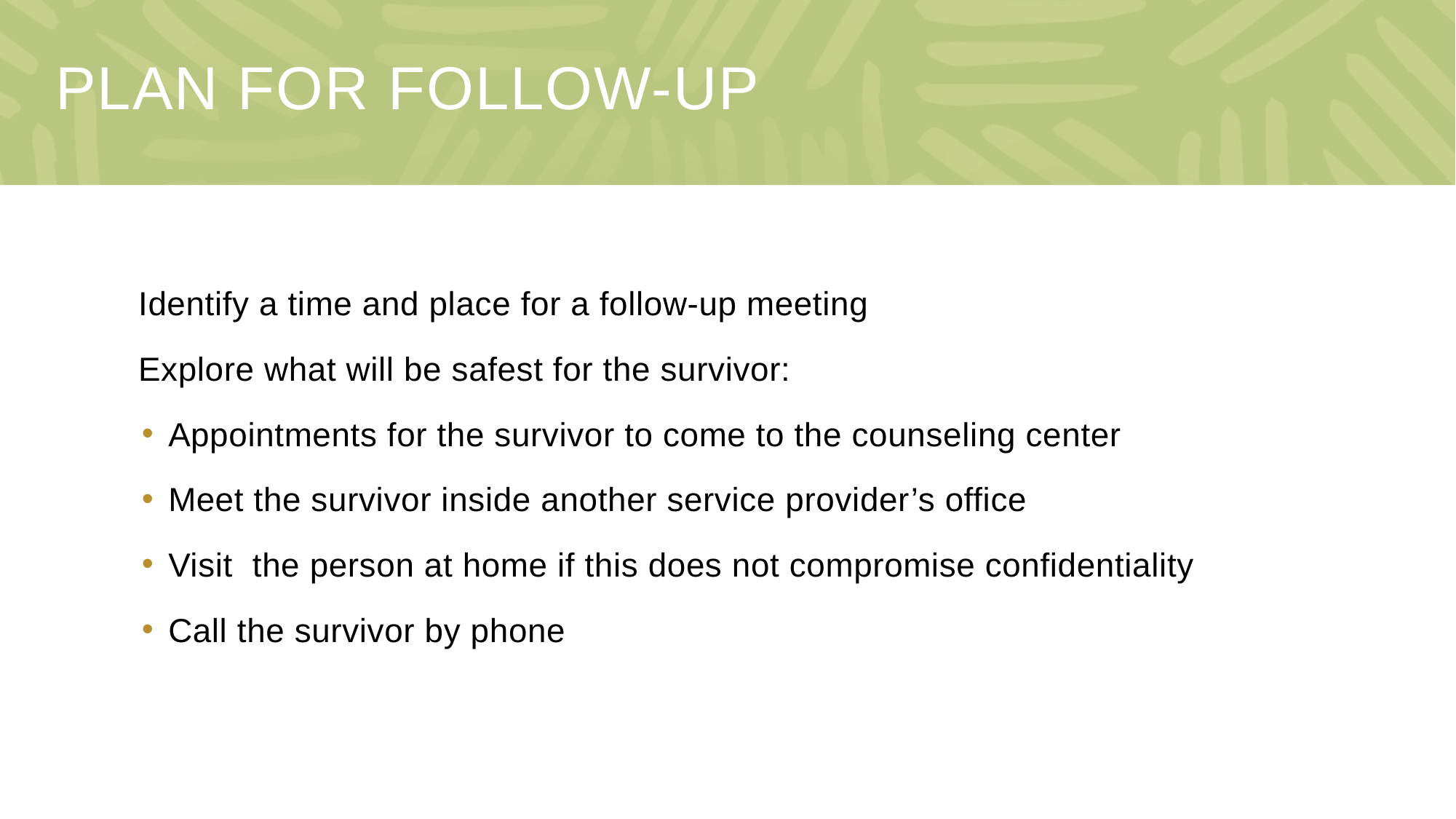

# Plan for follow-up
Identify a time and place for a follow-up meeting
Explore what will be safest for the survivor:
Appointments for the survivor to come to the counseling center
Meet the survivor inside another service provider’s office
Visit  the person at home if this does not compromise confidentiality
Call the survivor by phone